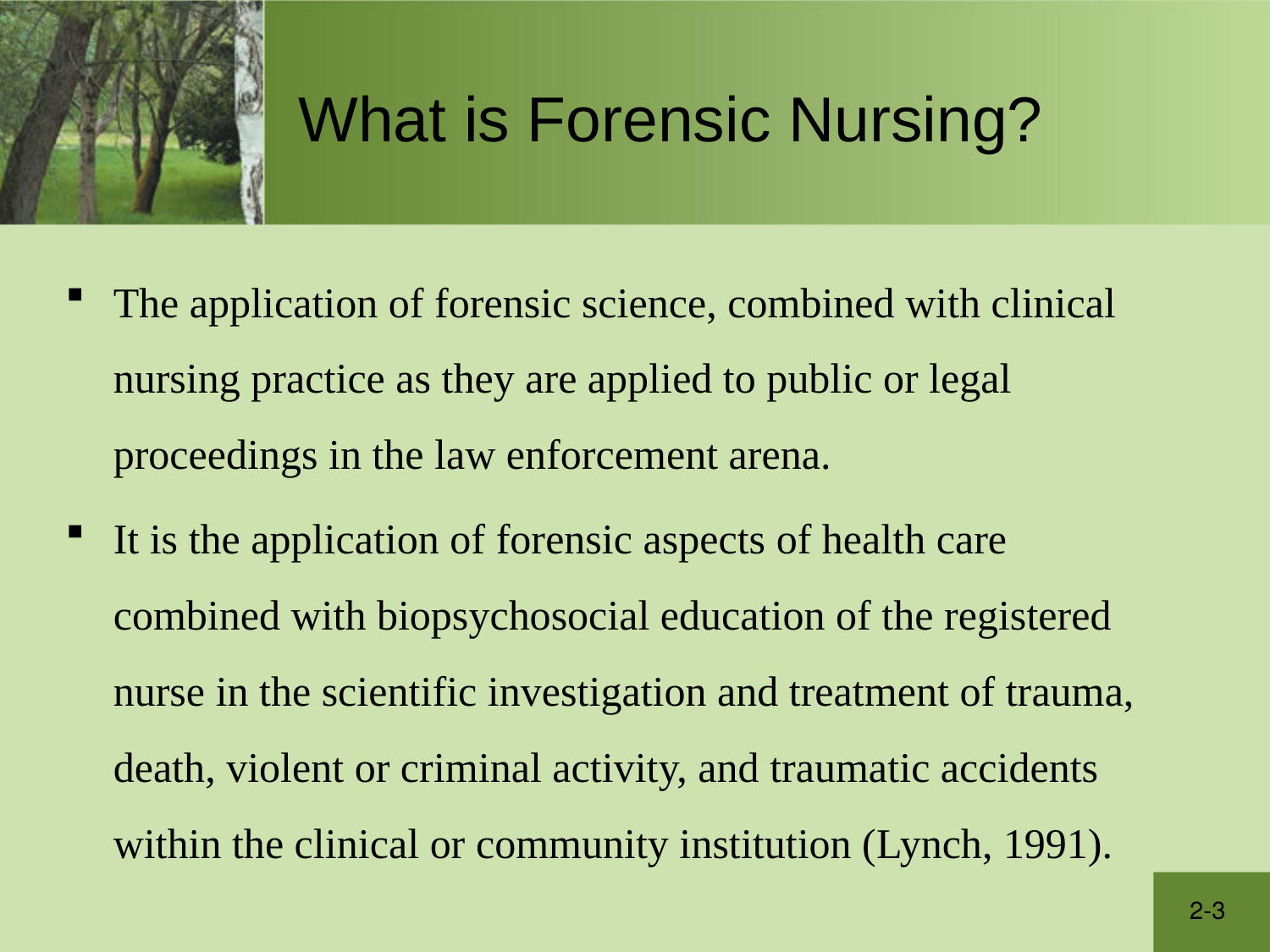

# What is Forensic Nursing?
The application of forensic science, combined with clinical nursing practice as they are applied to public or legal proceedings in the law enforcement arena.
It is the application of forensic aspects of health care combined with biopsychosocial education of the registered nurse in the scientific investigation and treatment of trauma, death, violent or criminal activity, and traumatic accidents within the clinical or community institution (Lynch, 1991).
2-3